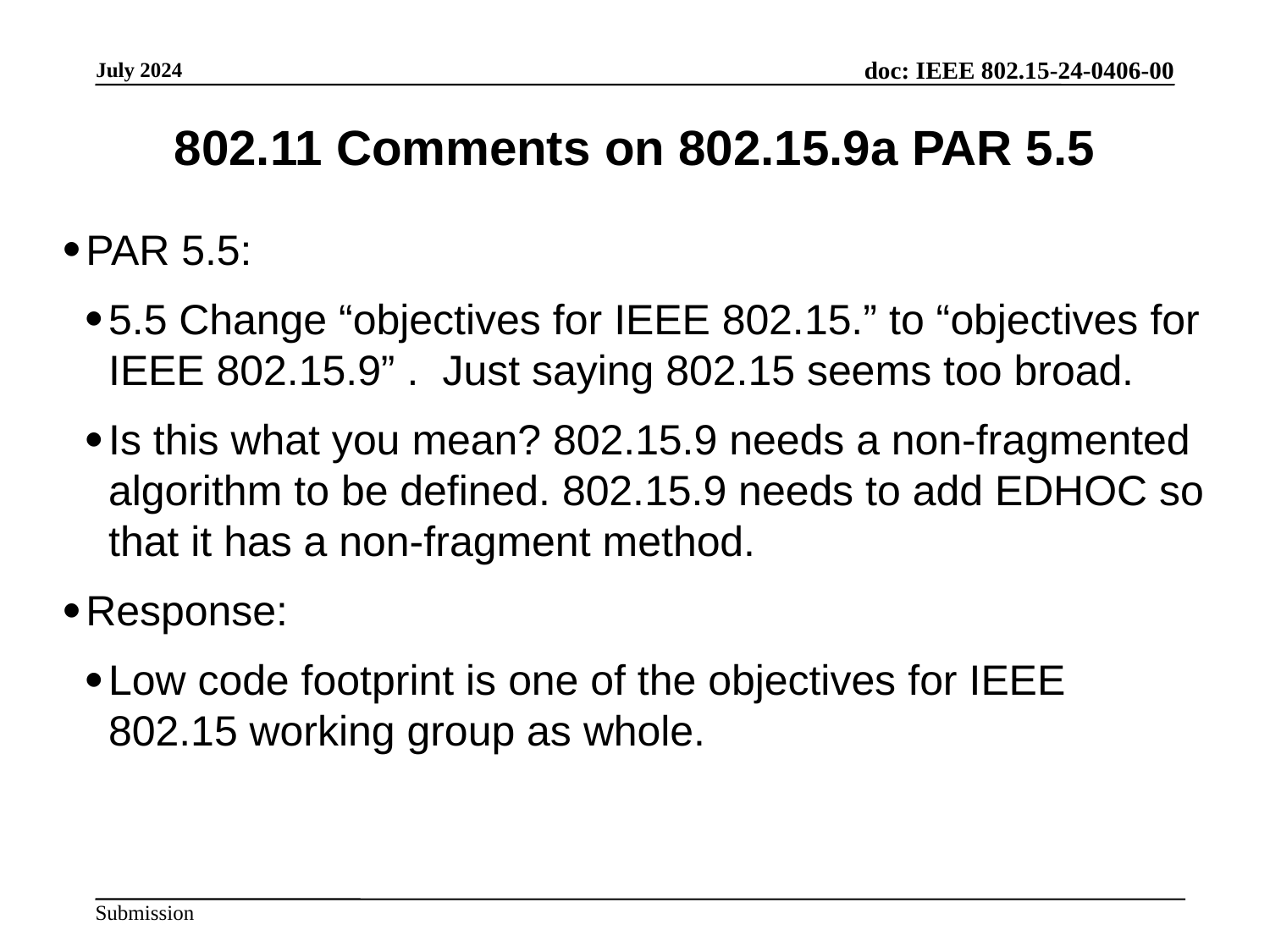

802.11 Comments on 802.15.9a PAR 5.5
PAR 5.5:
5.5 Change “objectives for IEEE 802.15.” to “objectives for IEEE 802.15.9” .  Just saying 802.15 seems too broad.
Is this what you mean? 802.15.9 needs a non-fragmented algorithm to be defined. 802.15.9 needs to add EDHOC so that it has a non-fragment method.
Response:
Low code footprint is one of the objectives for IEEE 802.15 working group as whole.